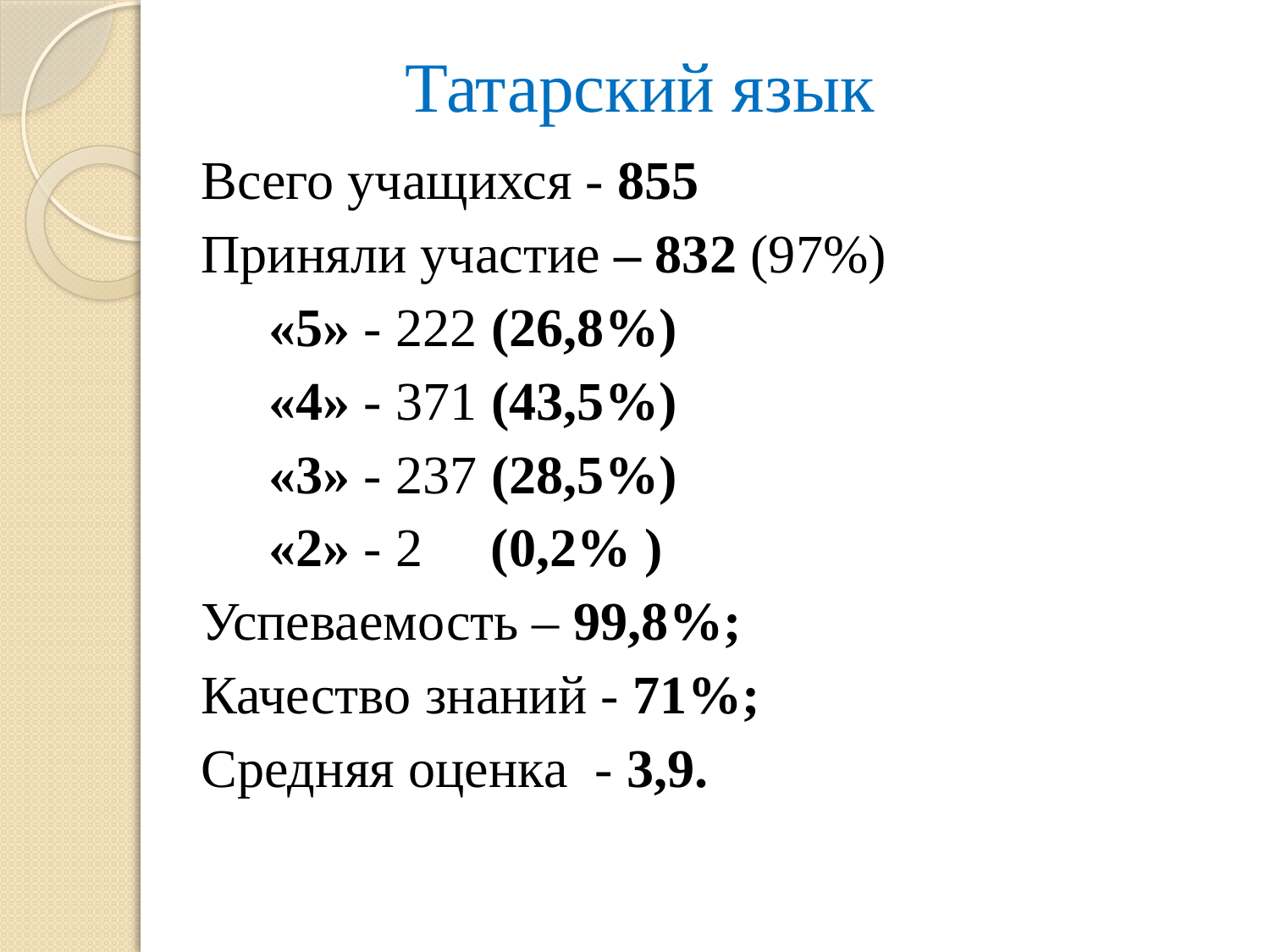

# Татарский язык
Всего учащихся - 855
Приняли участие – 832 (97%)
     «5» - 222 (26,8%)
     «4» - 371 (43,5%)
     «3» - 237 (28,5%)
     «2» - 2     (0,2% )
Успеваемость – 99,8%;
Качество знаний - 71%;
Средняя оценка  - 3,9.